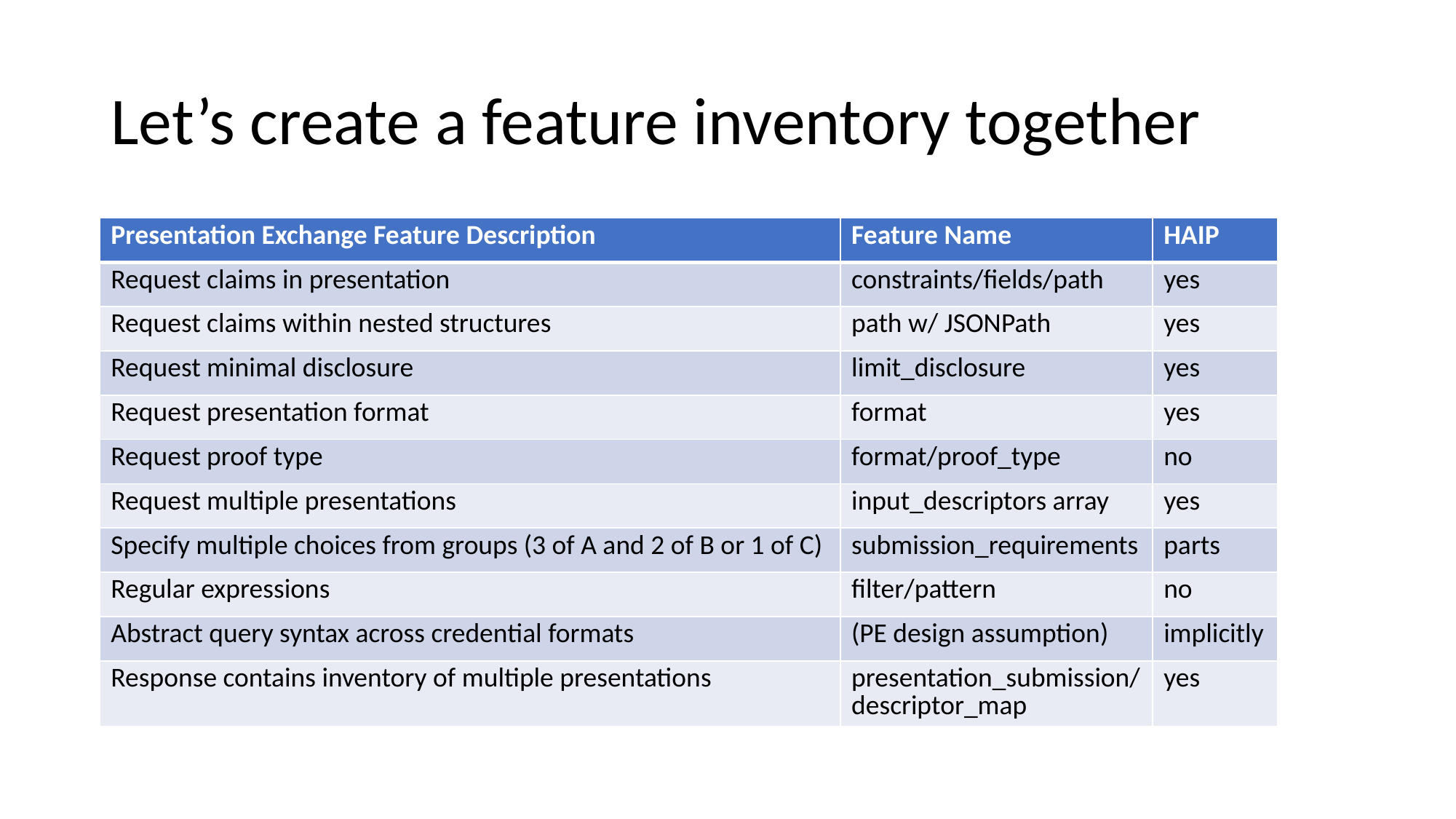

# Let’s create a feature inventory together
| Presentation Exchange Feature Description | Feature Name | HAIP |
| --- | --- | --- |
| Request claims in presentation | constraints/fields/path | yes |
| Request claims within nested structures | path w/ JSONPath | yes |
| Request minimal disclosure | limit\_disclosure | yes |
| Request presentation format | format | yes |
| Request proof type | format/proof\_type | no |
| Request multiple presentations | input\_descriptors array | yes |
| Specify multiple choices from groups (3 of A and 2 of B or 1 of C) | submission\_requirements | parts |
| Regular expressions | filter/pattern | no |
| Abstract query syntax across credential formats | (PE design assumption) | implicitly |
| Response contains inventory of multiple presentations | presentation\_submission/descriptor\_map | yes |